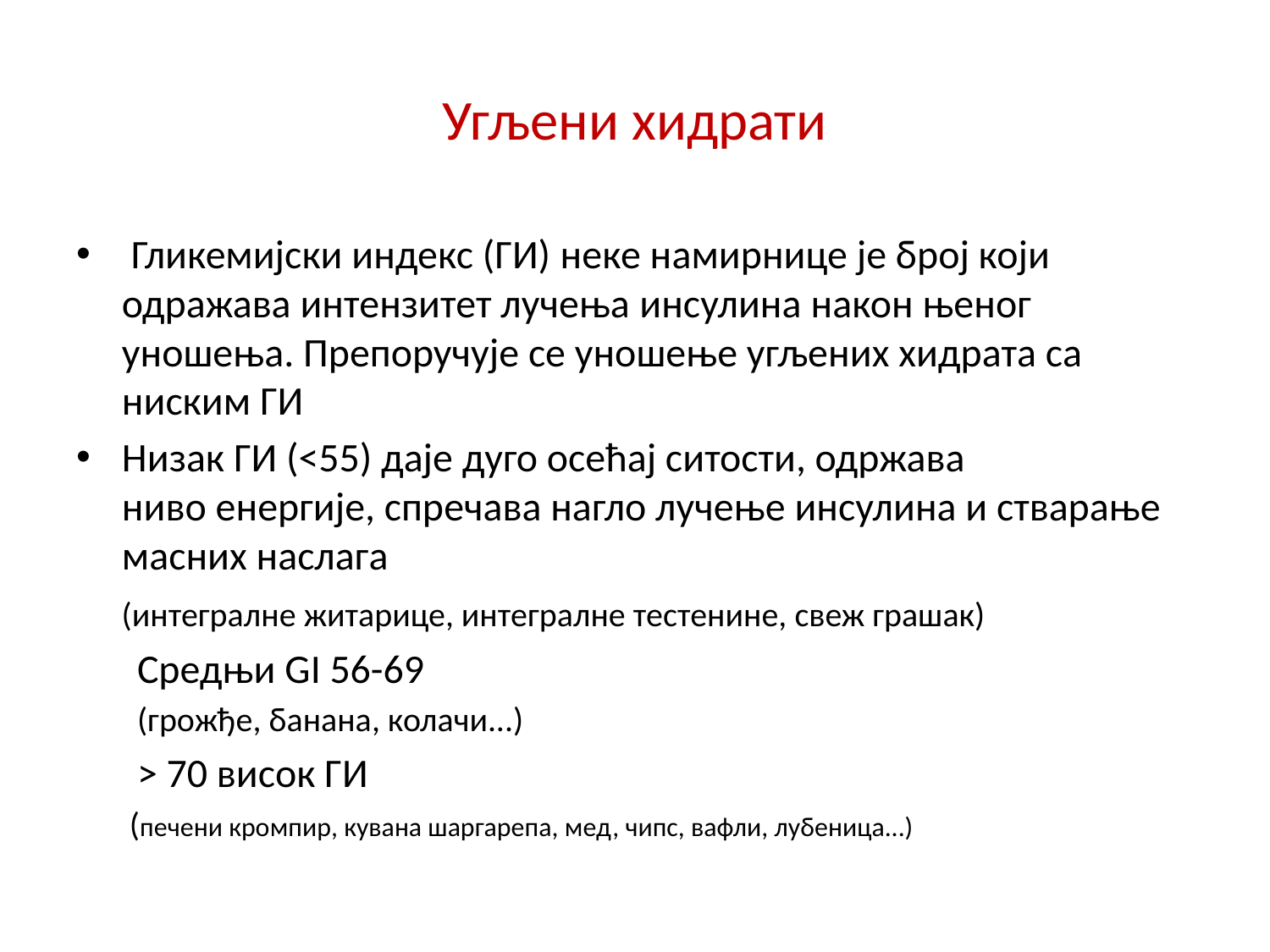

# Угљени хидрати
 Гликемијски индекс (ГИ) неке намирнице је број који одражава интензитет лучења инсулина након њеног уношења. Препоручује се уношење угљених хидрата са ниским ГИ
Низак ГИ (<55) даје дуго осећај ситости, одржава ниво енергије, спречава нагло лучење инсулина и стварање масних наслага
     (интегралне житарице, интегралне тестенине, свеж грашак)
Средњи GI 56-69
(грожђе, банана, колачи...)
> 70 висок ГИ
(печени кромпир, кувана шаргарепа, мед, чипс, вафли, лубеница...)